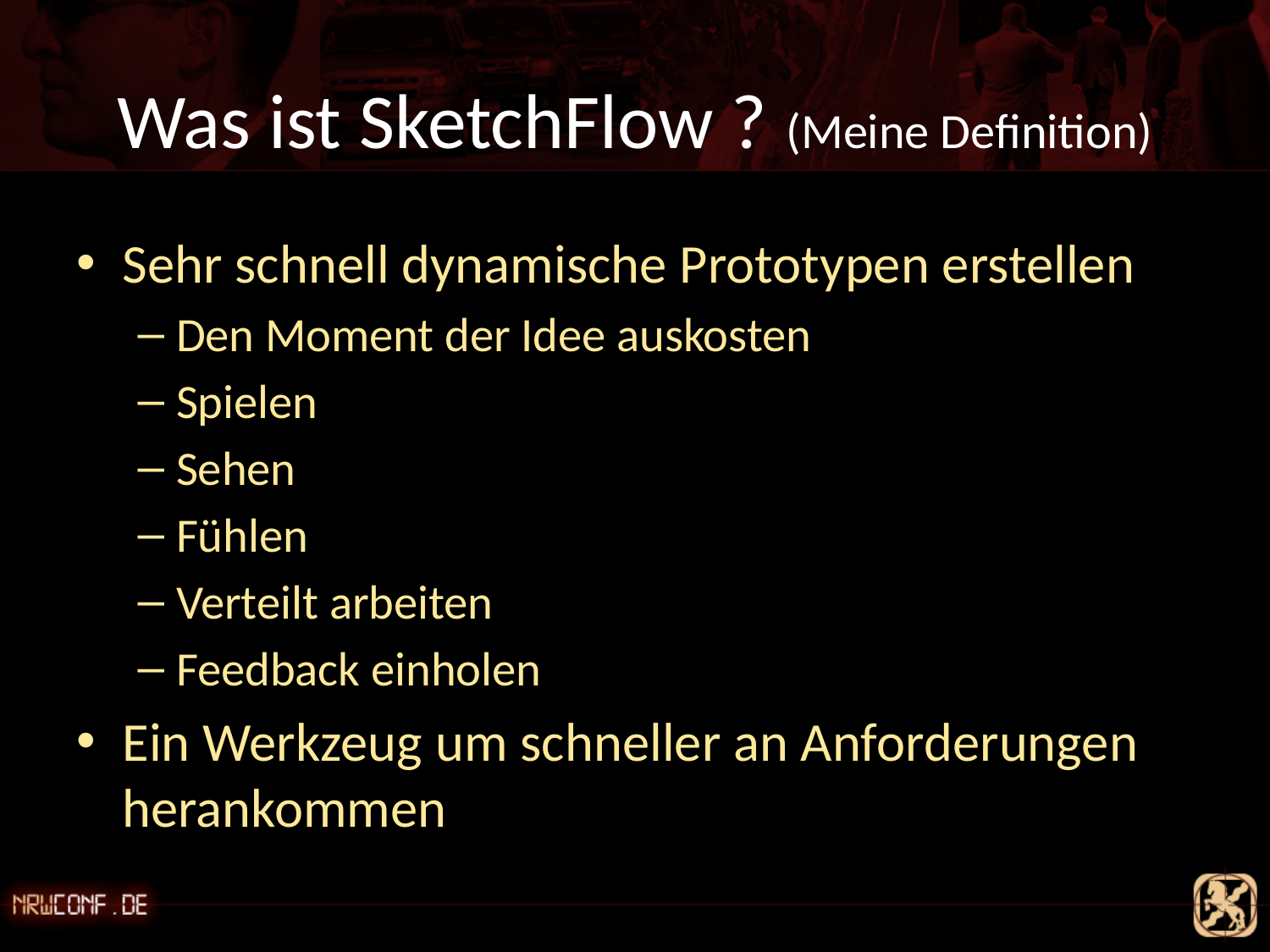

# Was ist SketchFlow ? (Meine Definition)
Sehr schnell dynamische Prototypen erstellen
Den Moment der Idee auskosten
Spielen
Sehen
Fühlen
Verteilt arbeiten
Feedback einholen
Ein Werkzeug um schneller an Anforderungen herankommen